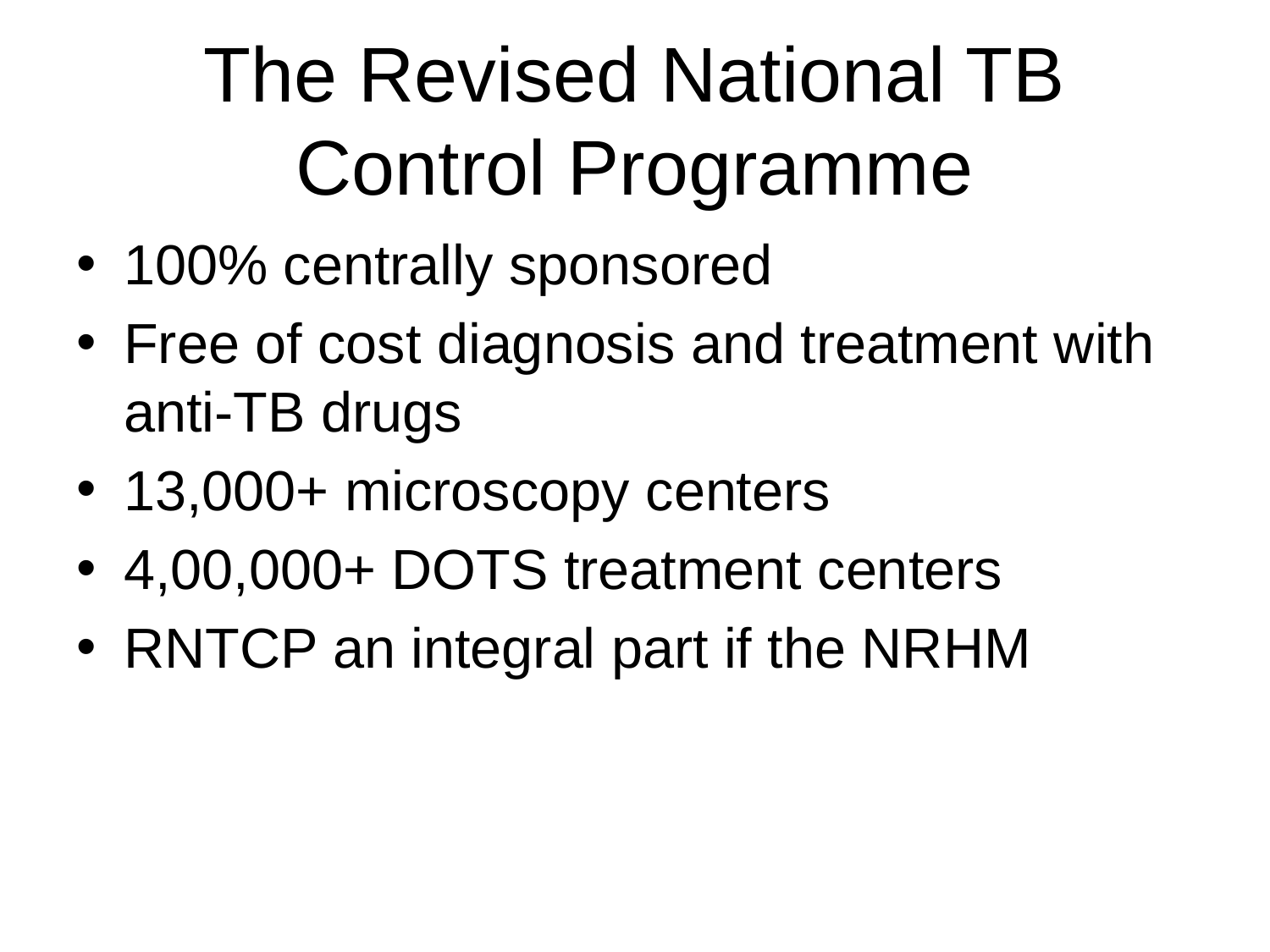

# The Revised National TB Control Programme
100% centrally sponsored
Free of cost diagnosis and treatment with anti-TB drugs
13,000+ microscopy centers
4,00,000+ DOTS treatment centers
RNTCP an integral part if the NRHM